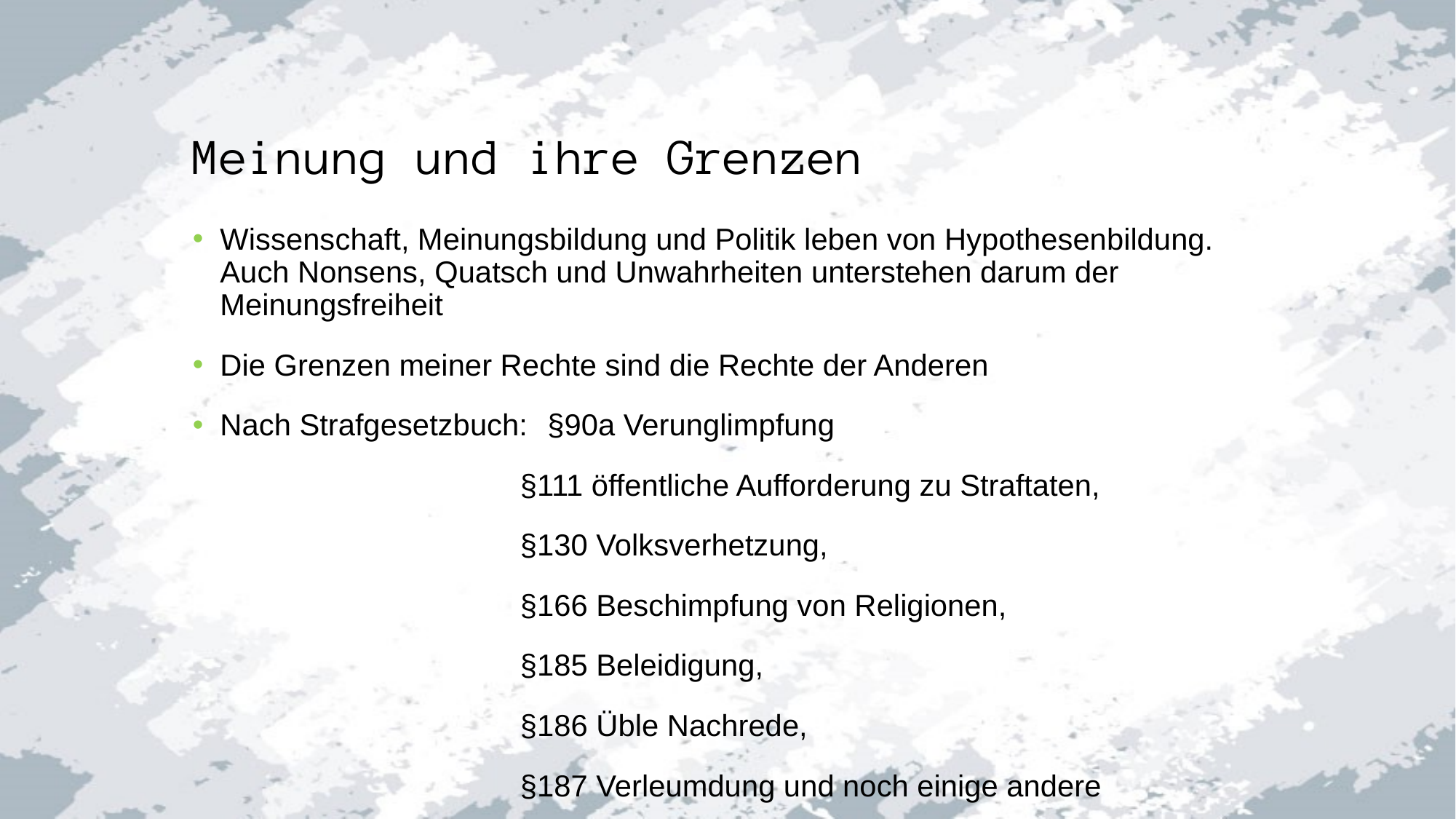

# Meinung und ihre Grenzen
Wissenschaft, Meinungsbildung und Politik leben von Hypothesenbildung. Auch Nonsens, Quatsch und Unwahrheiten unterstehen darum der Meinungsfreiheit
Die Grenzen meiner Rechte sind die Rechte der Anderen
Nach Strafgesetzbuch: 	§90a Verunglimpfung
			§111 öffentliche Aufforderung zu Straftaten,
			§130 Volksverhetzung,
			§166 Beschimpfung von Religionen,
			§185 Beleidigung,
			§186 Üble Nachrede,
			§187 Verleumdung und noch einige andere